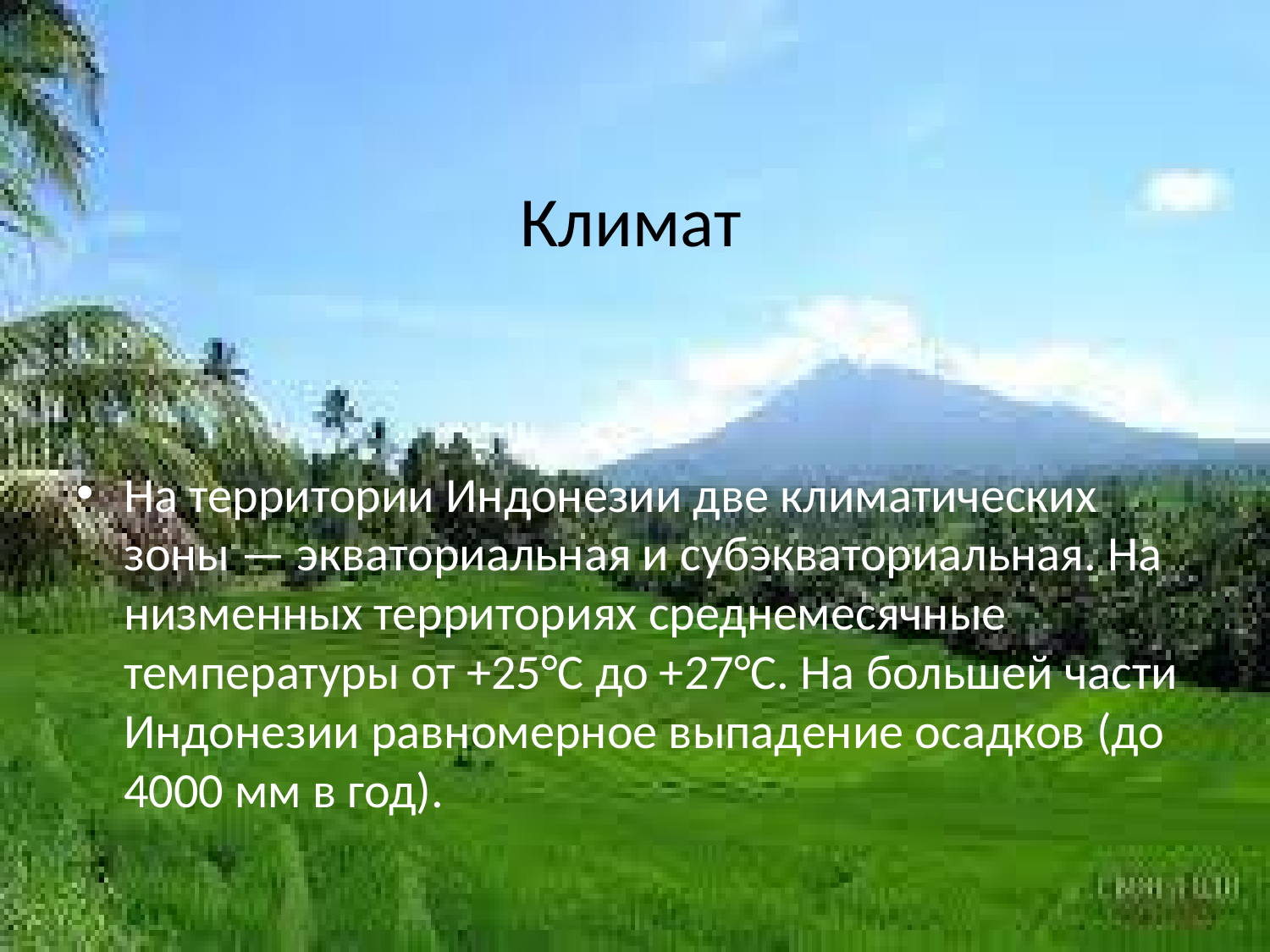

# Климат
На территории Индонезии две климатических зоны — экваториальная и субэкваториальная. На низменных территориях среднемесячные температуры от +25°С до +27°С. На большей части Индонезии равномерное выпадение осадков (до 4000 мм в год).